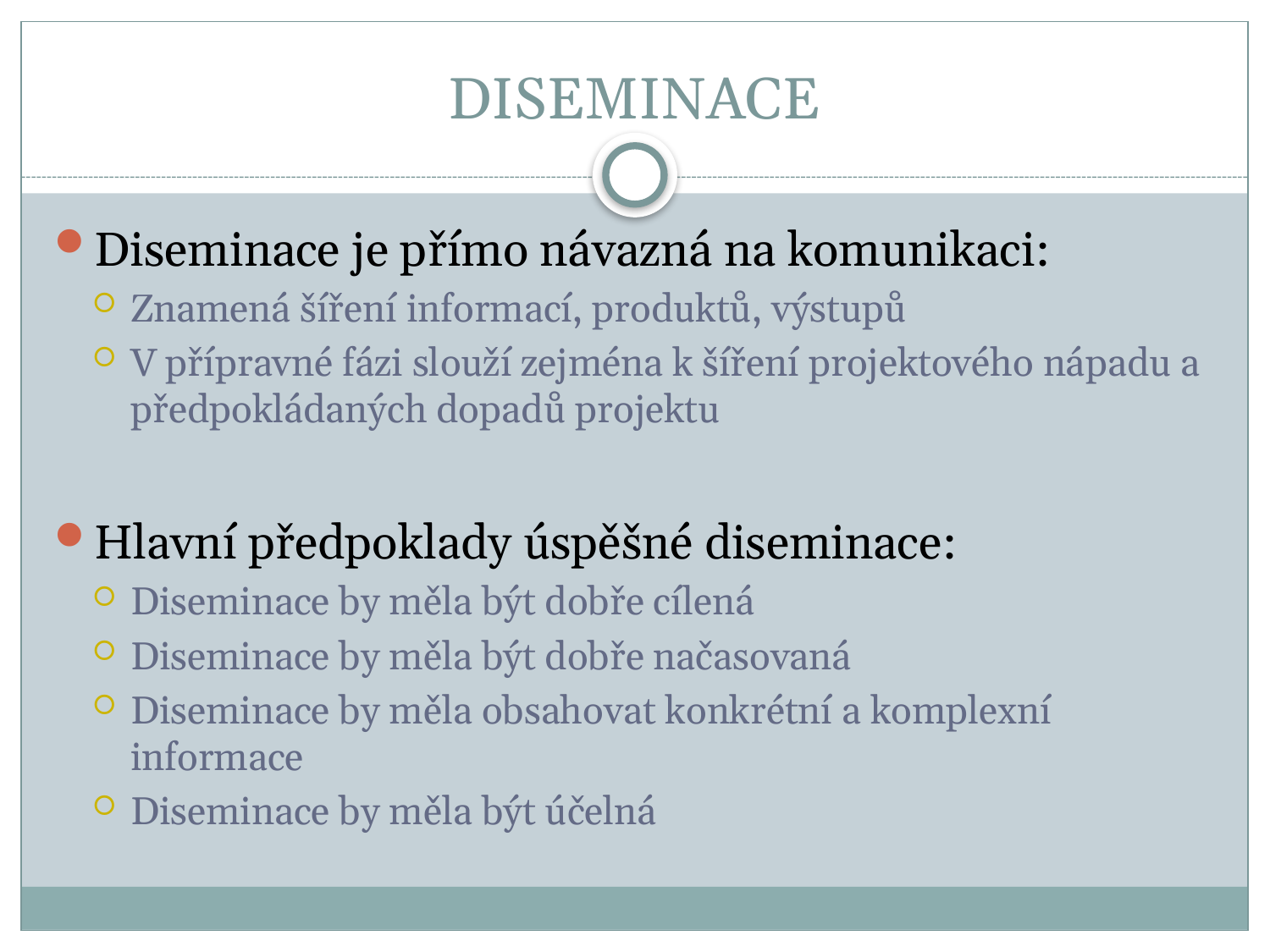

# DISEMINACE
Diseminace je přímo návazná na komunikaci:
Znamená šíření informací, produktů, výstupů
V přípravné fázi slouží zejména k šíření projektového nápadu a předpokládaných dopadů projektu

Hlavní předpoklady úspěšné diseminace:
Diseminace by měla být dobře cílená
Diseminace by měla být dobře načasovaná
Diseminace by měla obsahovat konkrétní a komplexní informace
Diseminace by měla být účelná